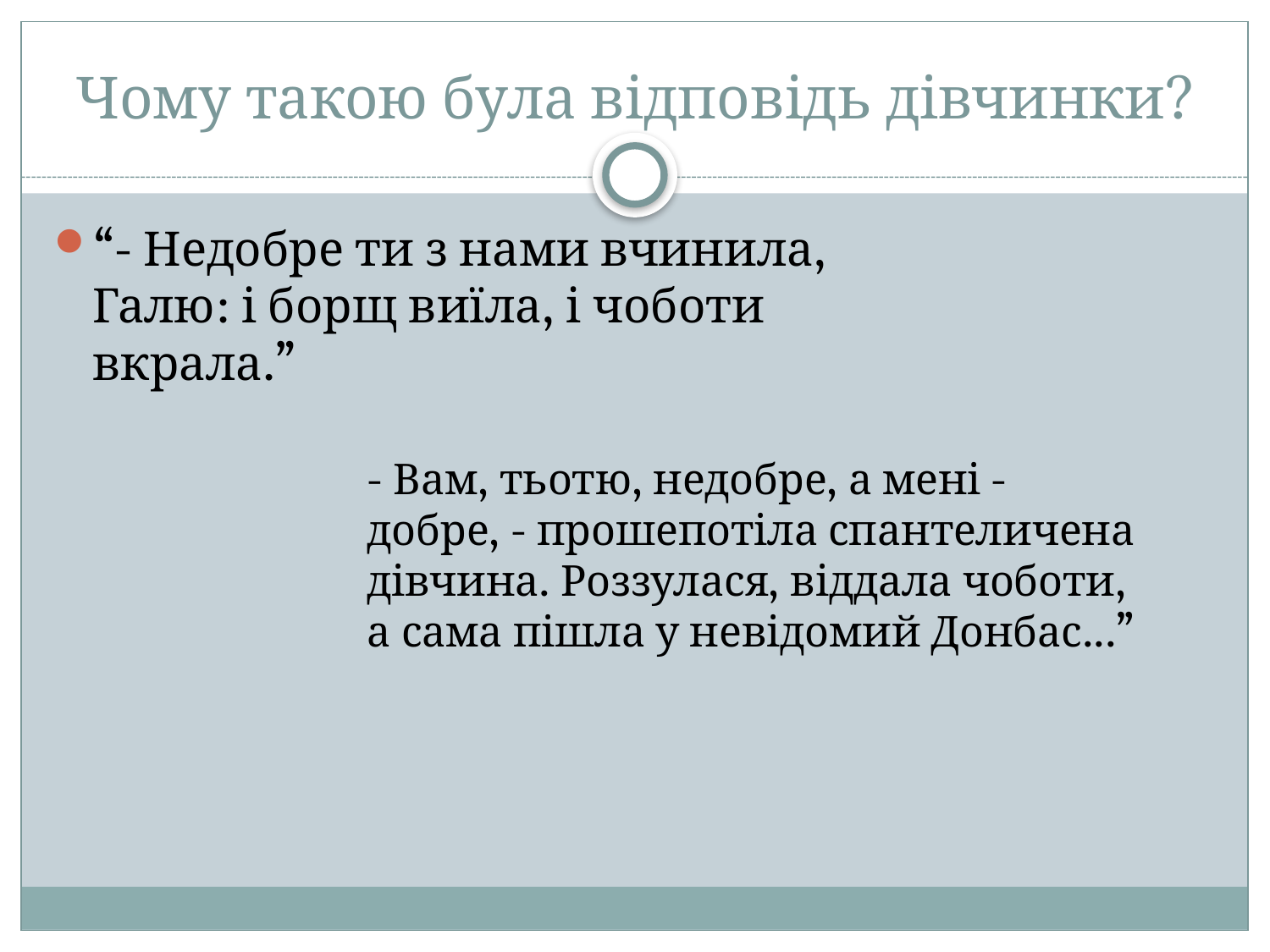

# Чому такою була відповідь дівчинки?
“- Недобре ти з нами вчинила, Галю: і борщ виїла, і чоботи вкрала.”
- Вам, тьотю, недобре, а мені - добре, - прошепотіла спантеличена дівчина. Роззулася, віддала чоботи, а сама пішла у невідомий Донбас...”